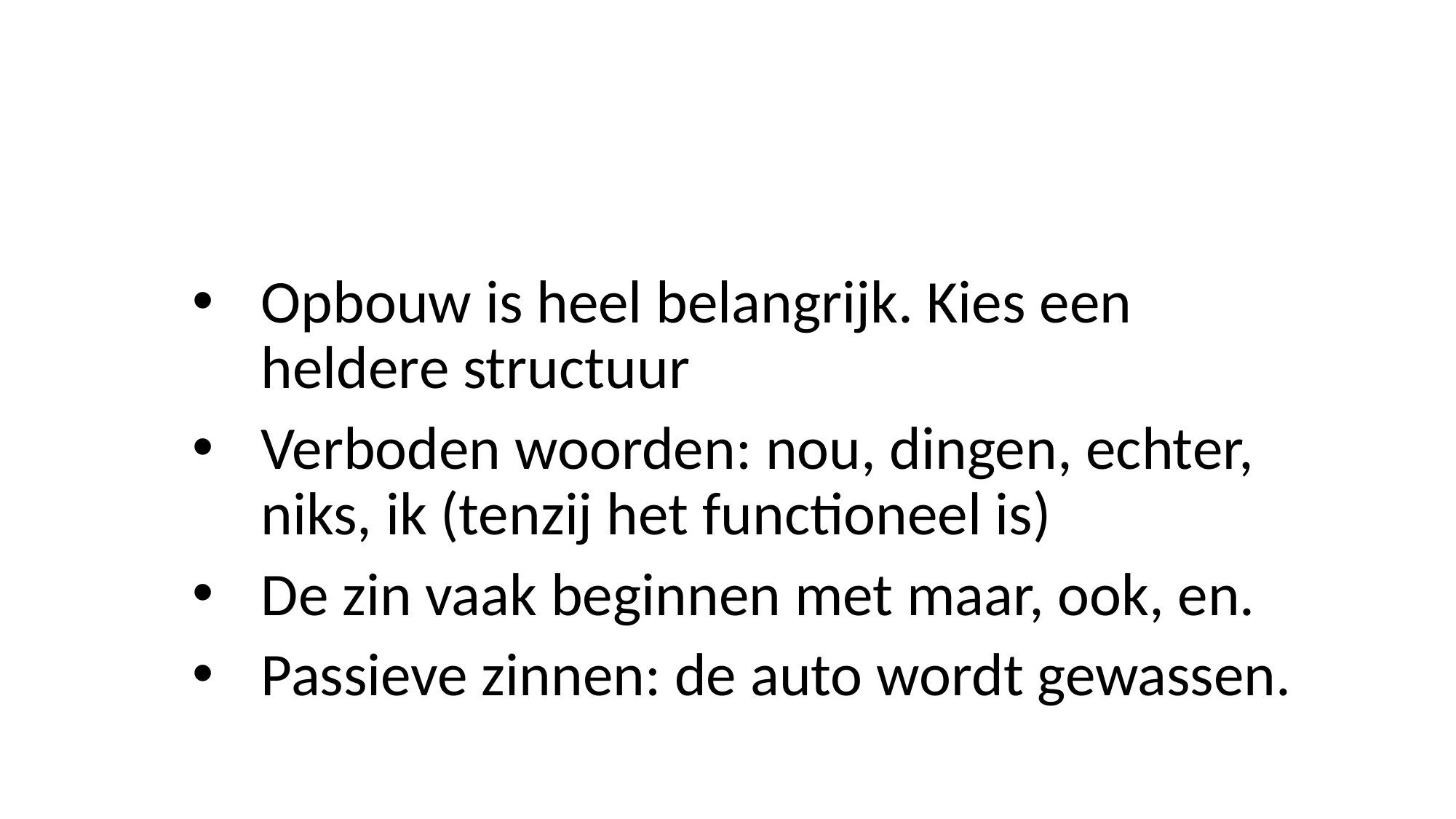

#
Opbouw is heel belangrijk. Kies een heldere structuur
Verboden woorden: nou, dingen, echter, niks, ik (tenzij het functioneel is)
De zin vaak beginnen met maar, ook, en.
Passieve zinnen: de auto wordt gewassen.